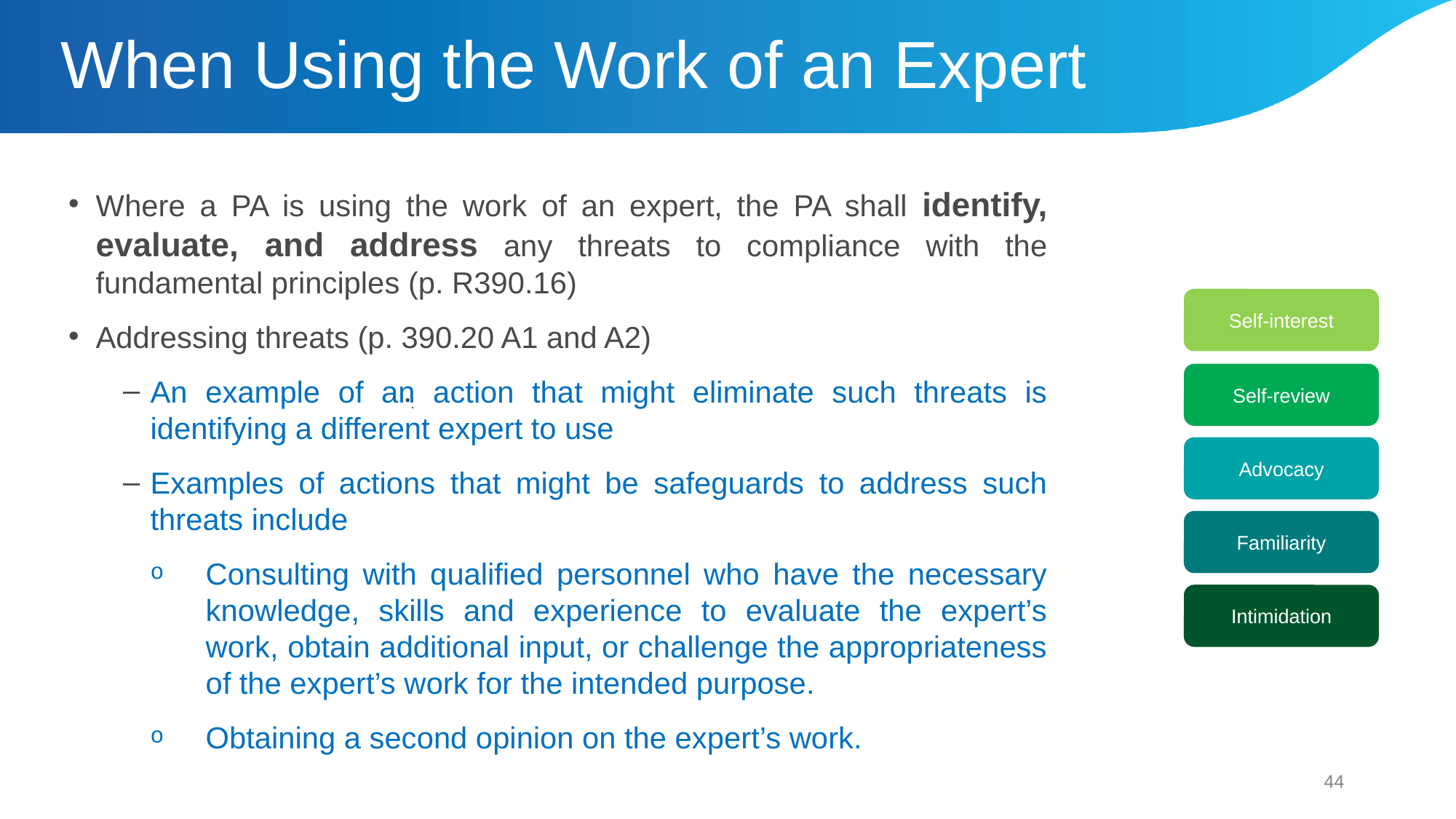

# When Using the Work of an Expert
Where a PA is using the work of an expert, the PA shall identify, evaluate, and address any threats to compliance with the fundamental principles (p. R390.16)
Addressing threats (p. 390.20 A1 and A2)
An example of an action that might eliminate such threats is identifying a different expert to use
Examples of actions that might be safeguards to address such threats include
Consulting with qualified personnel who have the necessary knowledge, skills and experience to evaluate the expert’s work, obtain additional input, or challenge the appropriateness of the expert’s work for the intended purpose.
Obtaining a second opinion on the expert’s work.
Self-interest
Self-review
:
Advocacy
Familiarity
Intimidation
44